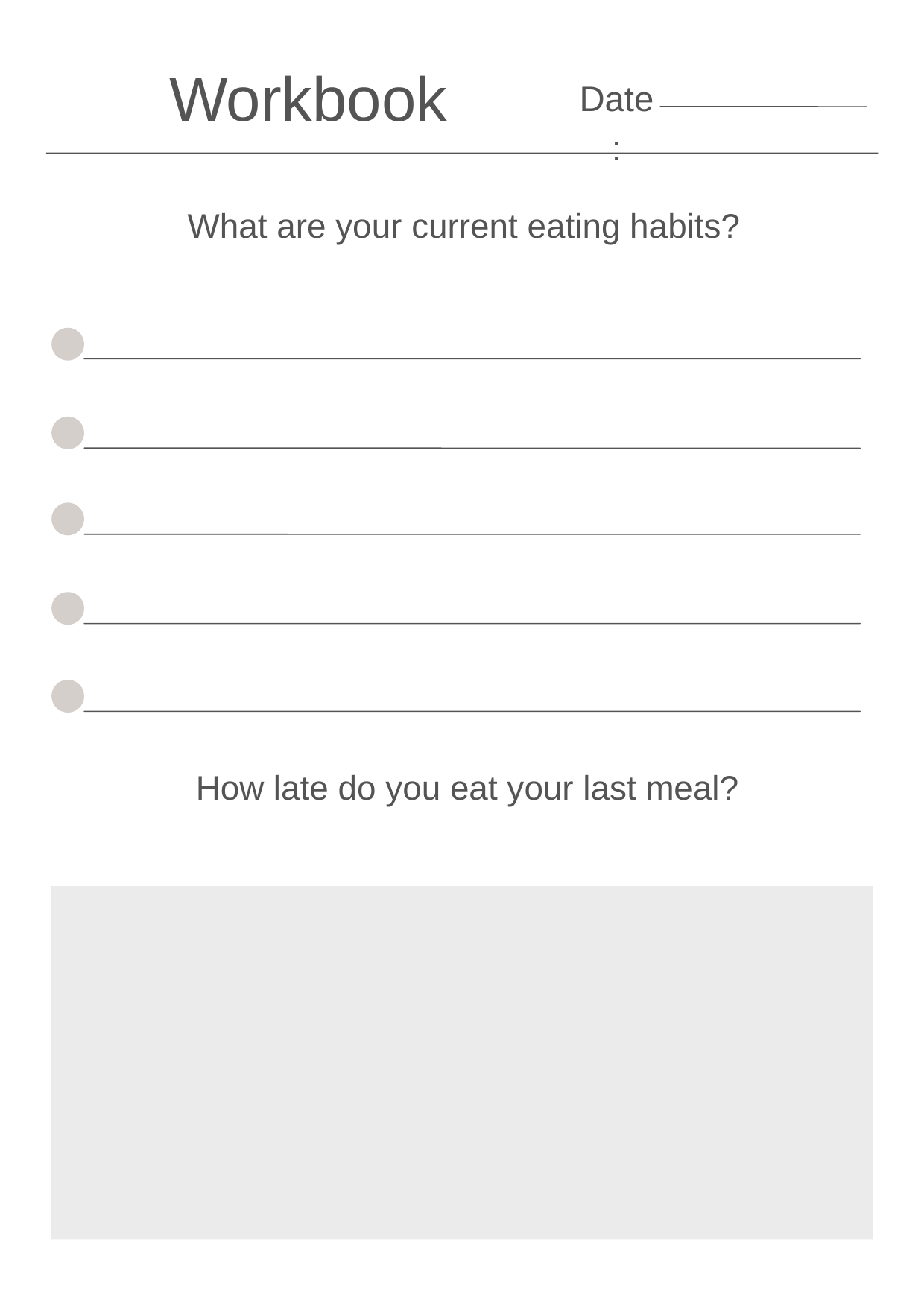

Workbook
Date:

What are your current eating habits?

How late do you eat your last meal?